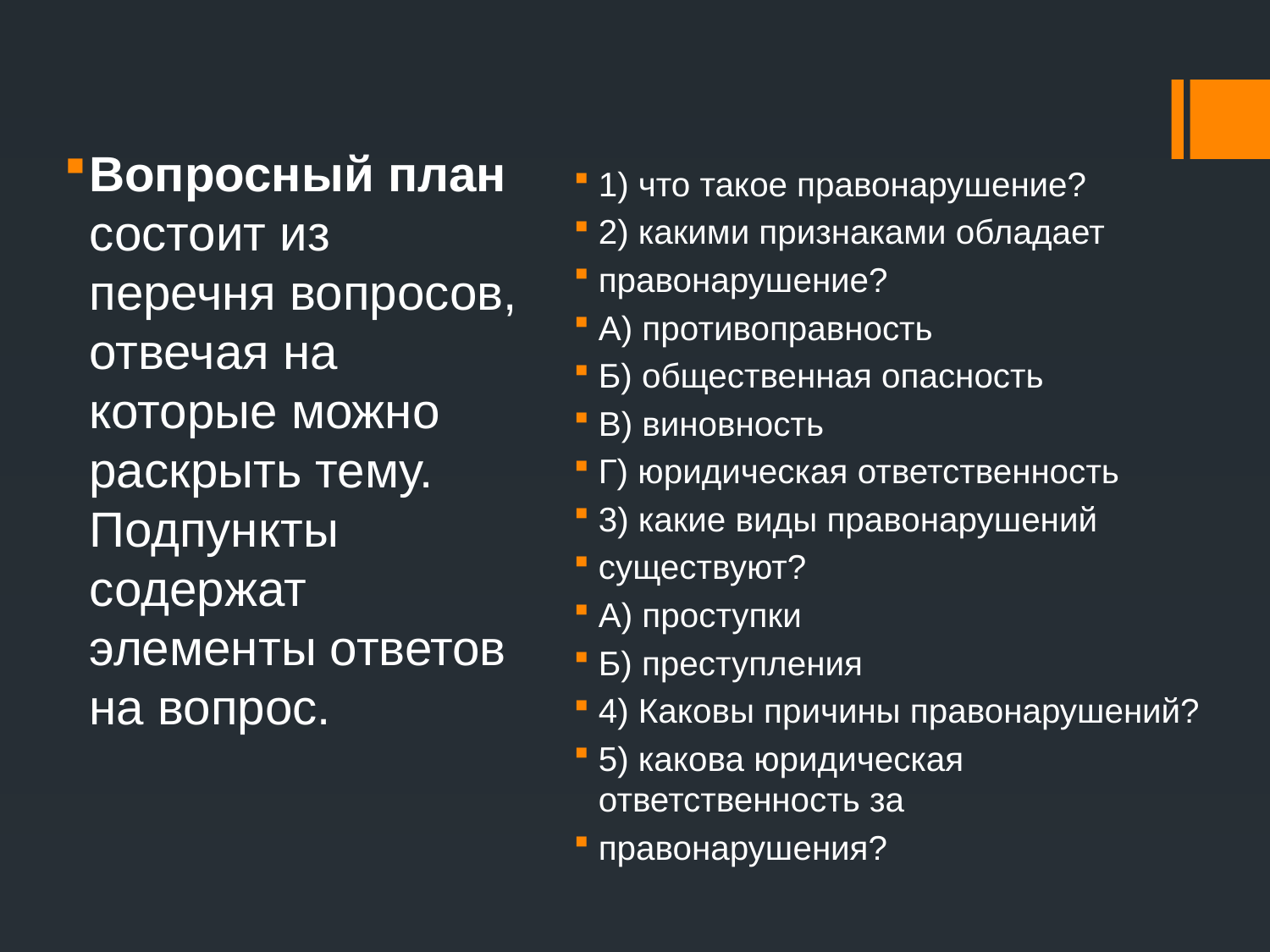

#
Вопросный план состоит из перечня вопросов, отвечая на которые можно раскрыть тему. Подпункты содержат элементы ответов на вопрос.

1) что такое правонарушение?
2) какими признаками обладает
правонарушение?
А) противоправность
Б) общественная опасность
В) виновность
Г) юридическая ответственность
3) какие виды правонарушений
существуют?
А) проступки
Б) преступления
4) Каковы причины правонарушений?
5) какова юридическая ответственность за
правонарушения?